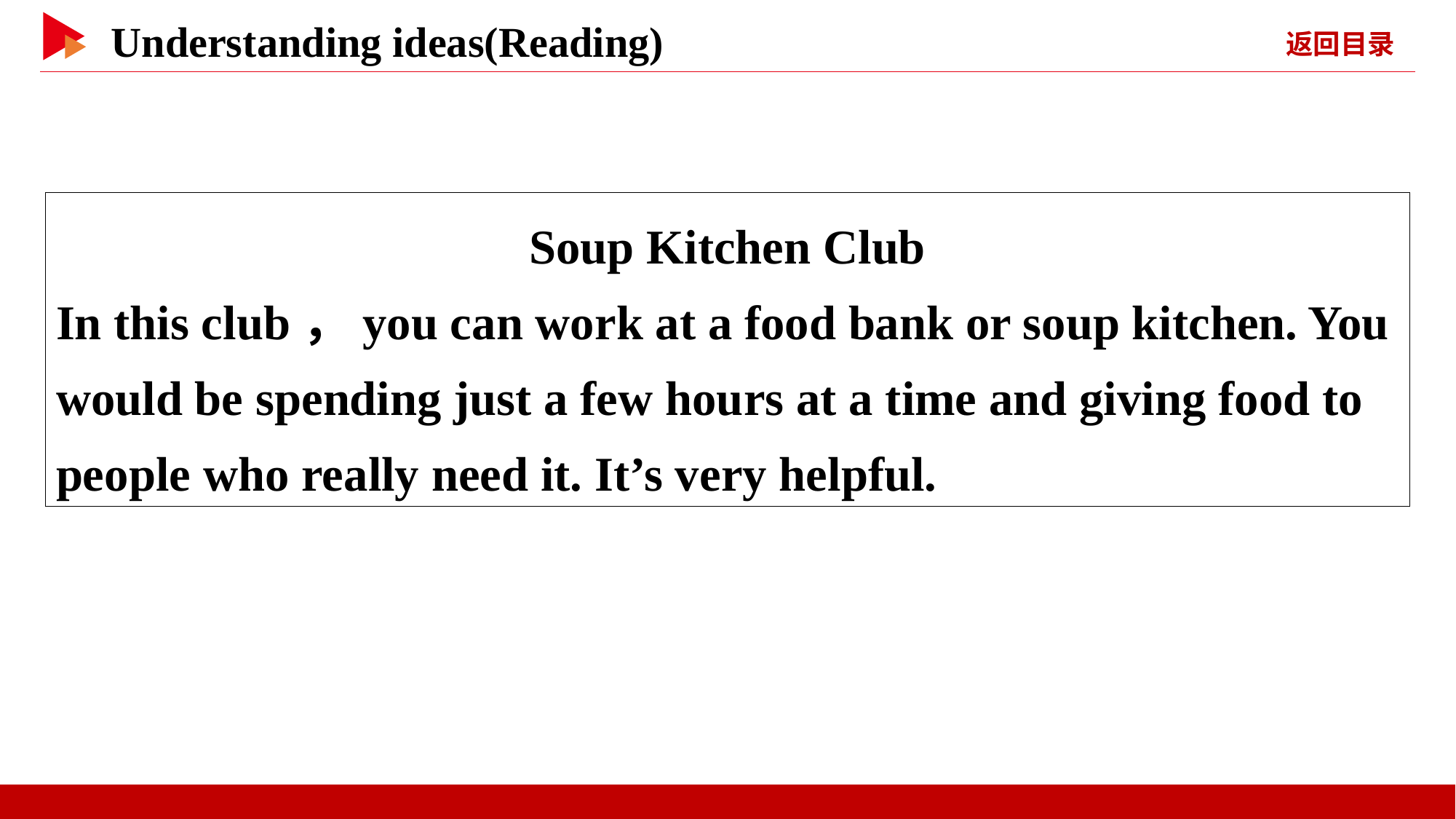

Soup Kitchen Club
In this club，you can work at a food bank or soup kitchen. You would be spending just a few hours at a time and giving food to people who really need it. It’s very helpful.